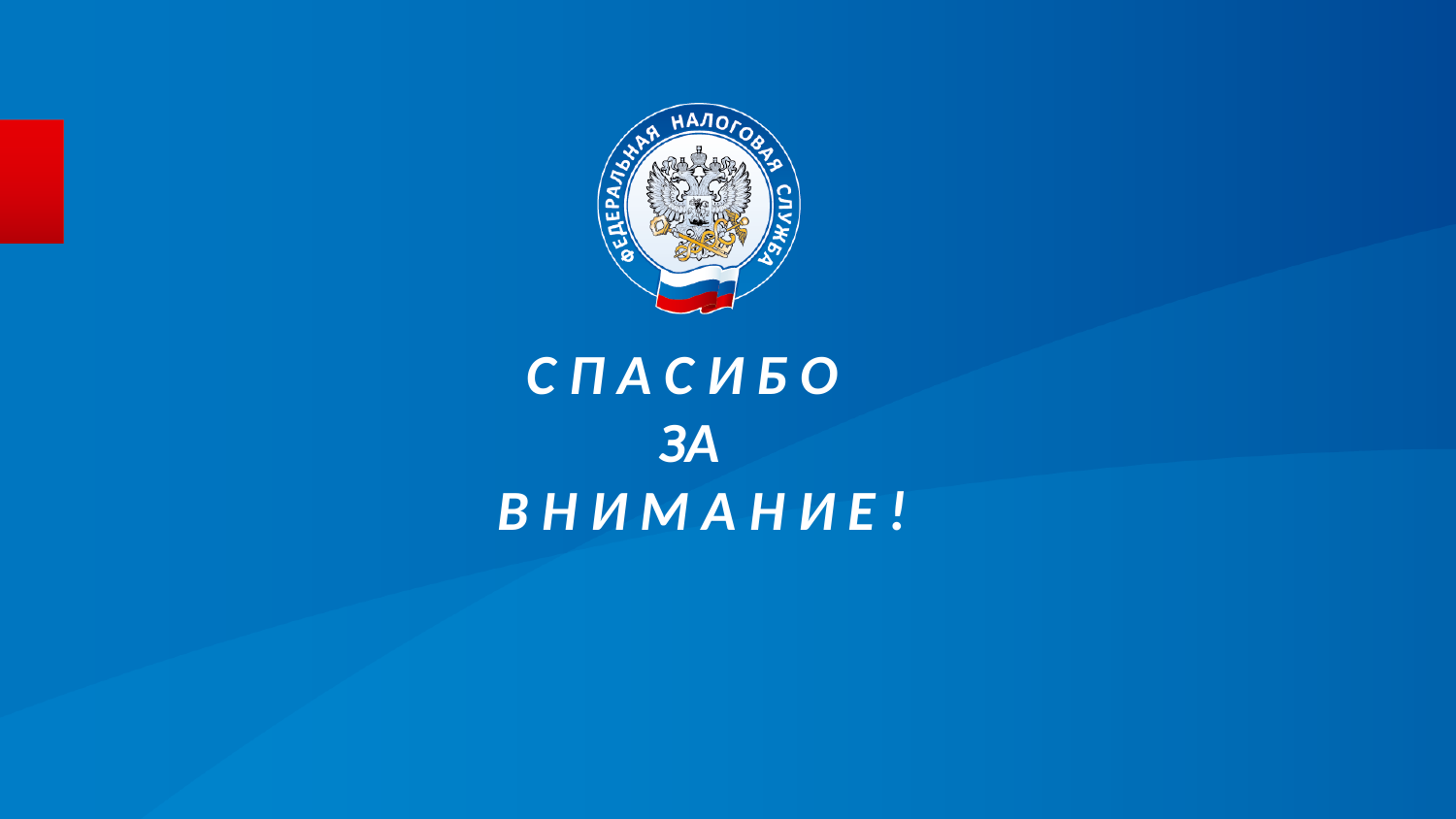

# С П А С И Б О ЗА В Н И М А Н И Е !